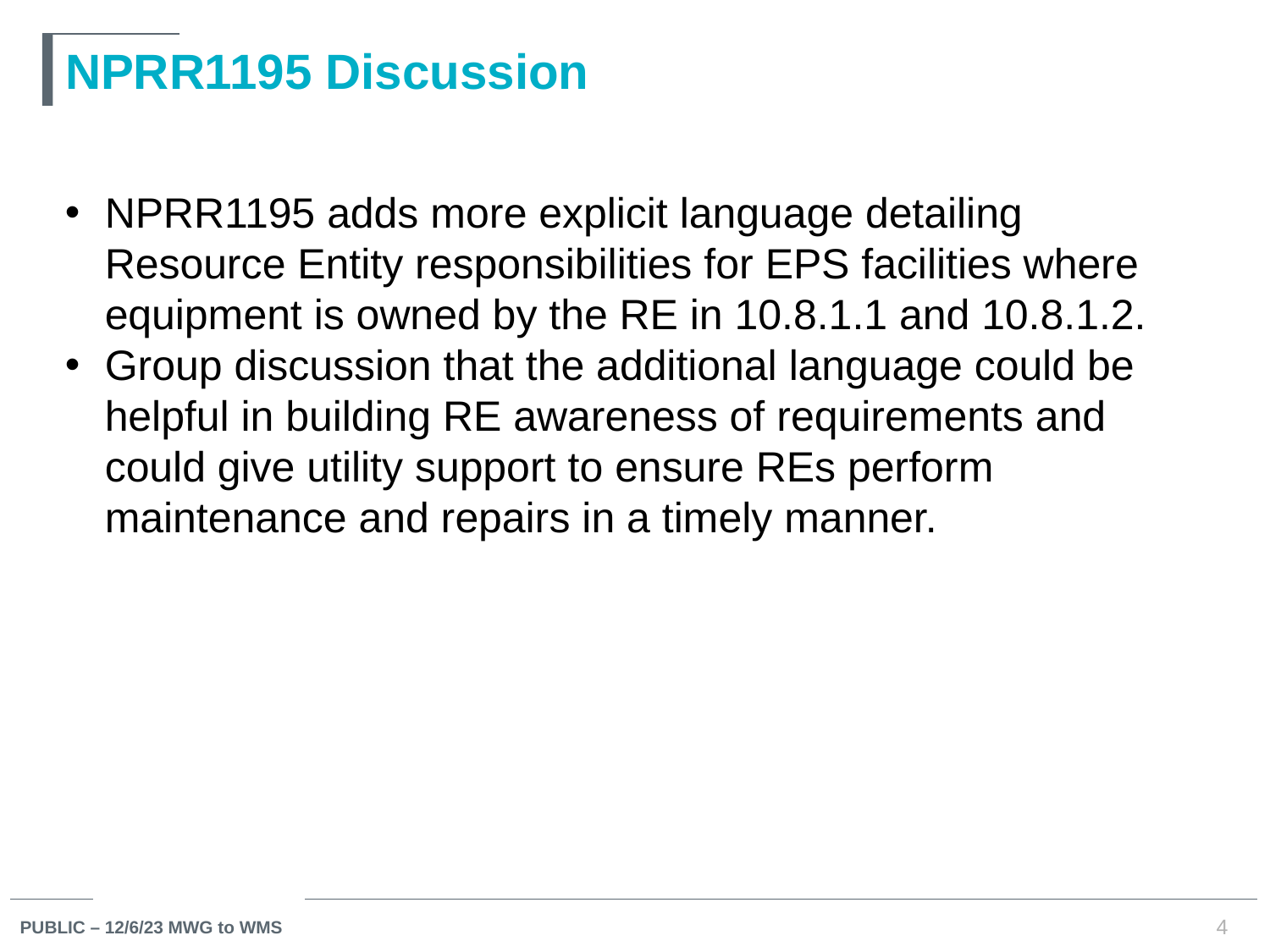

# NPRR1195 Discussion
NPRR1195 adds more explicit language detailing Resource Entity responsibilities for EPS facilities where equipment is owned by the RE in 10.8.1.1 and 10.8.1.2.
Group discussion that the additional language could be helpful in building RE awareness of requirements and could give utility support to ensure REs perform maintenance and repairs in a timely manner.

4